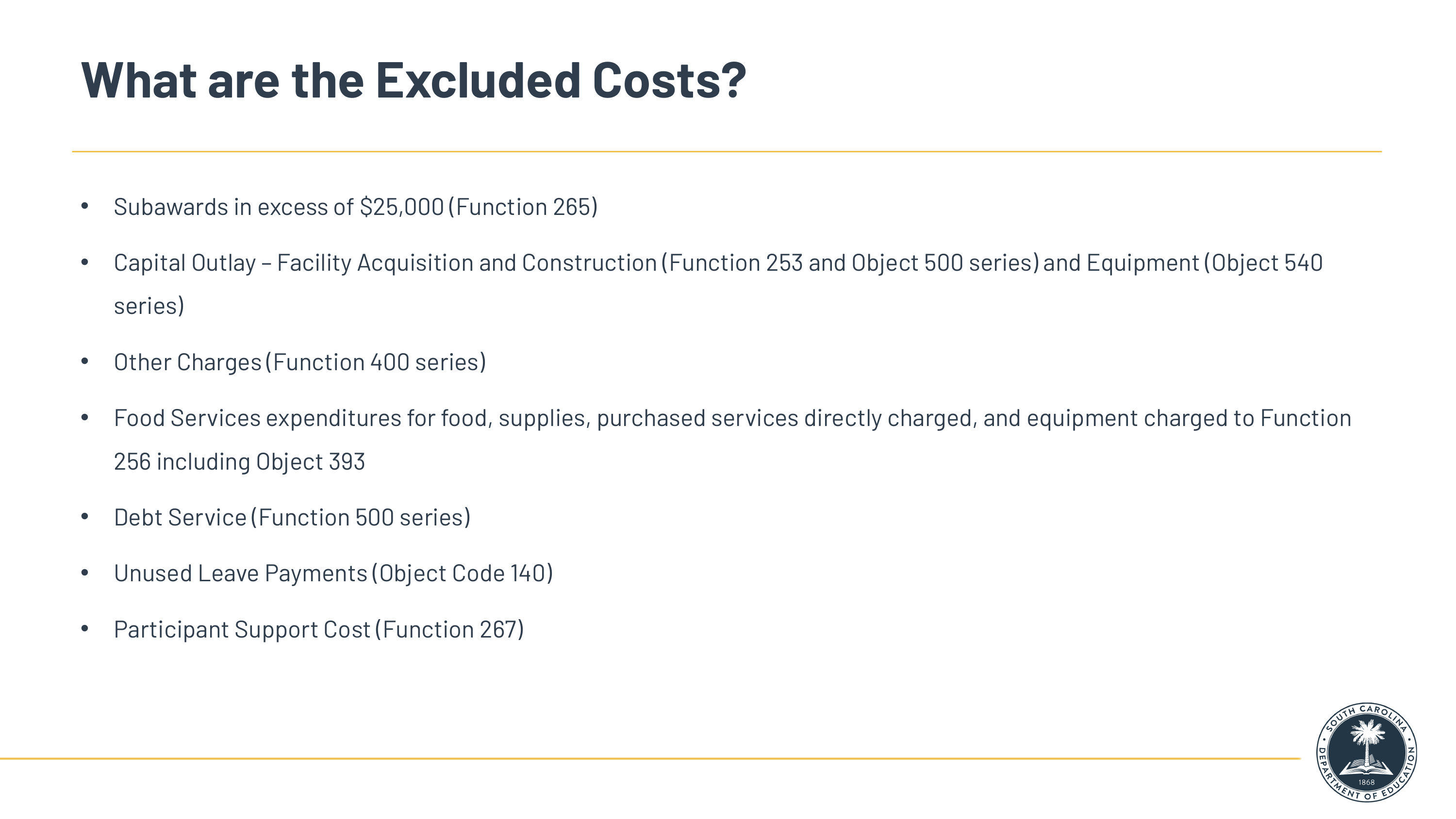

# What are the Excluded Costs?
Subawards in excess of $25,000 (Function 265)
Capital Outlay – Facility Acquisition and Construction (Function 253 and Object 500 series) and Equipment (Object 540 series)
Other Charges (Function 400 series)
Food Services expenditures for food, supplies, purchased services directly charged, and equipment charged to Function 256 including Object 393
Debt Service (Function 500 series)
Unused Leave Payments (Object Code 140)
Participant Support Cost (Function 267)